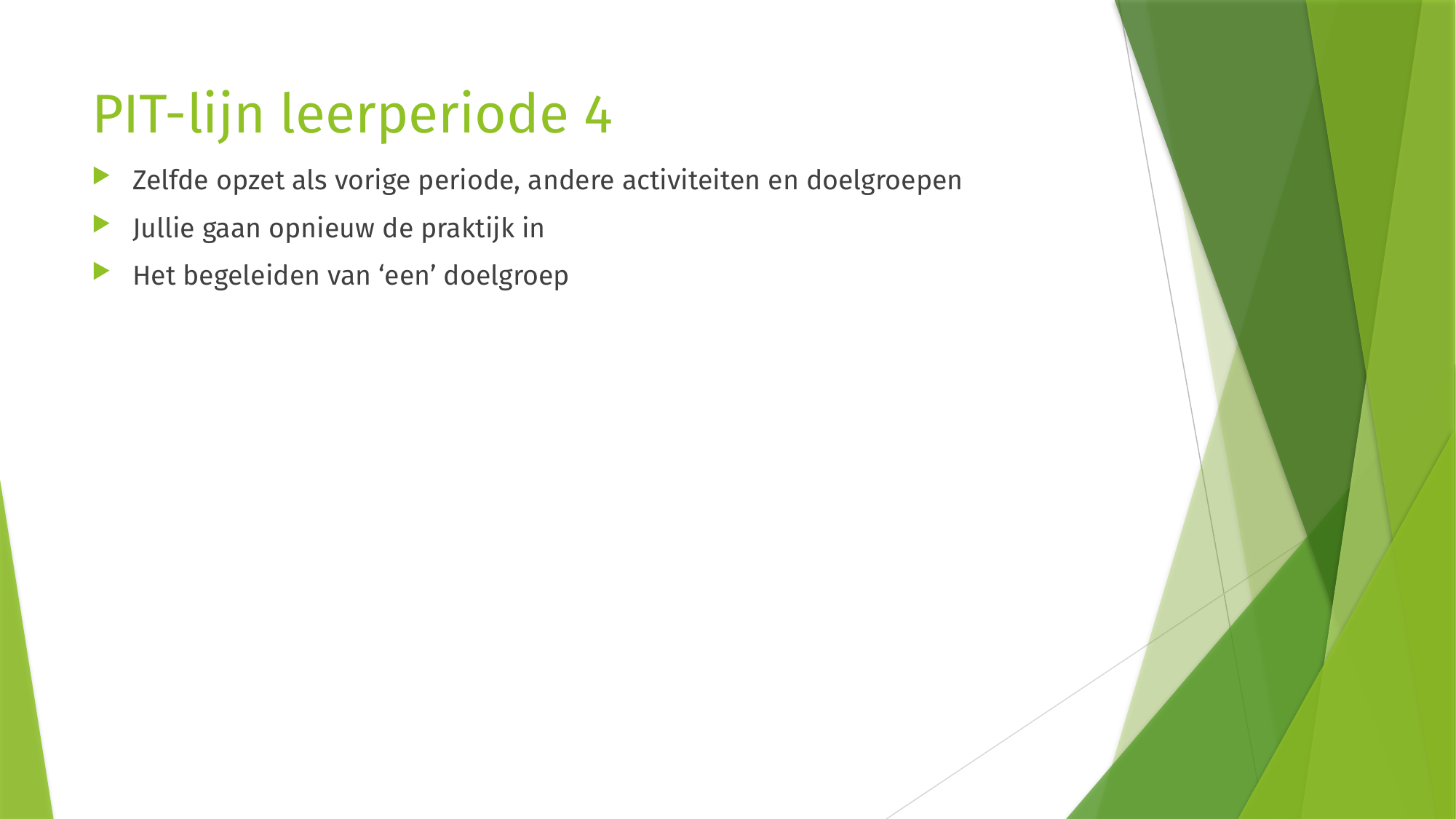

# PIT-lijn leerperiode 4
Zelfde opzet als vorige periode, andere activiteiten en doelgroepen
Jullie gaan opnieuw de praktijk in
Het begeleiden van ‘een’ doelgroep